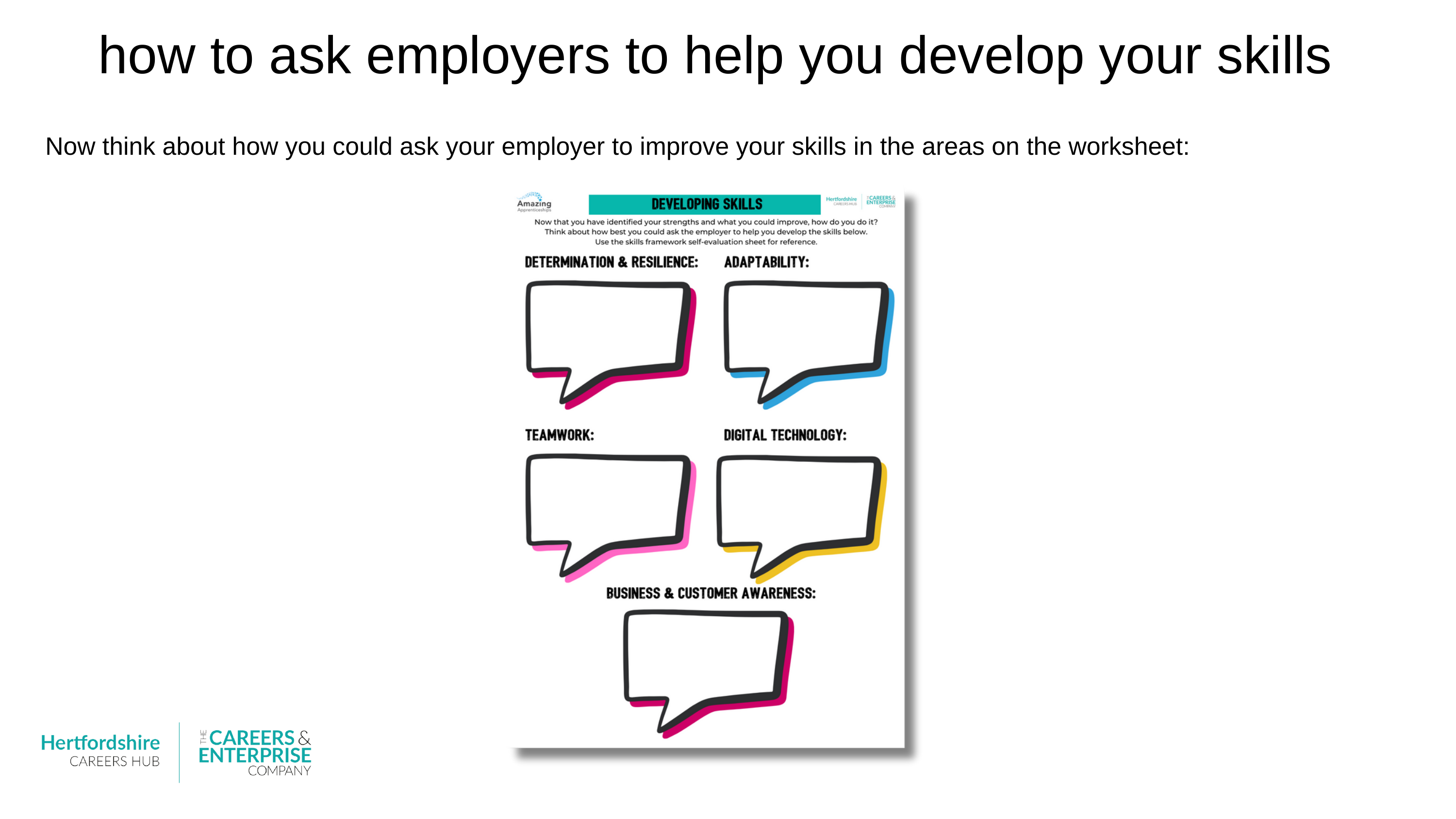

how to ask employers to help you develop your skills
Now think about how you could ask your employer to improve your skills in the areas on the worksheet: